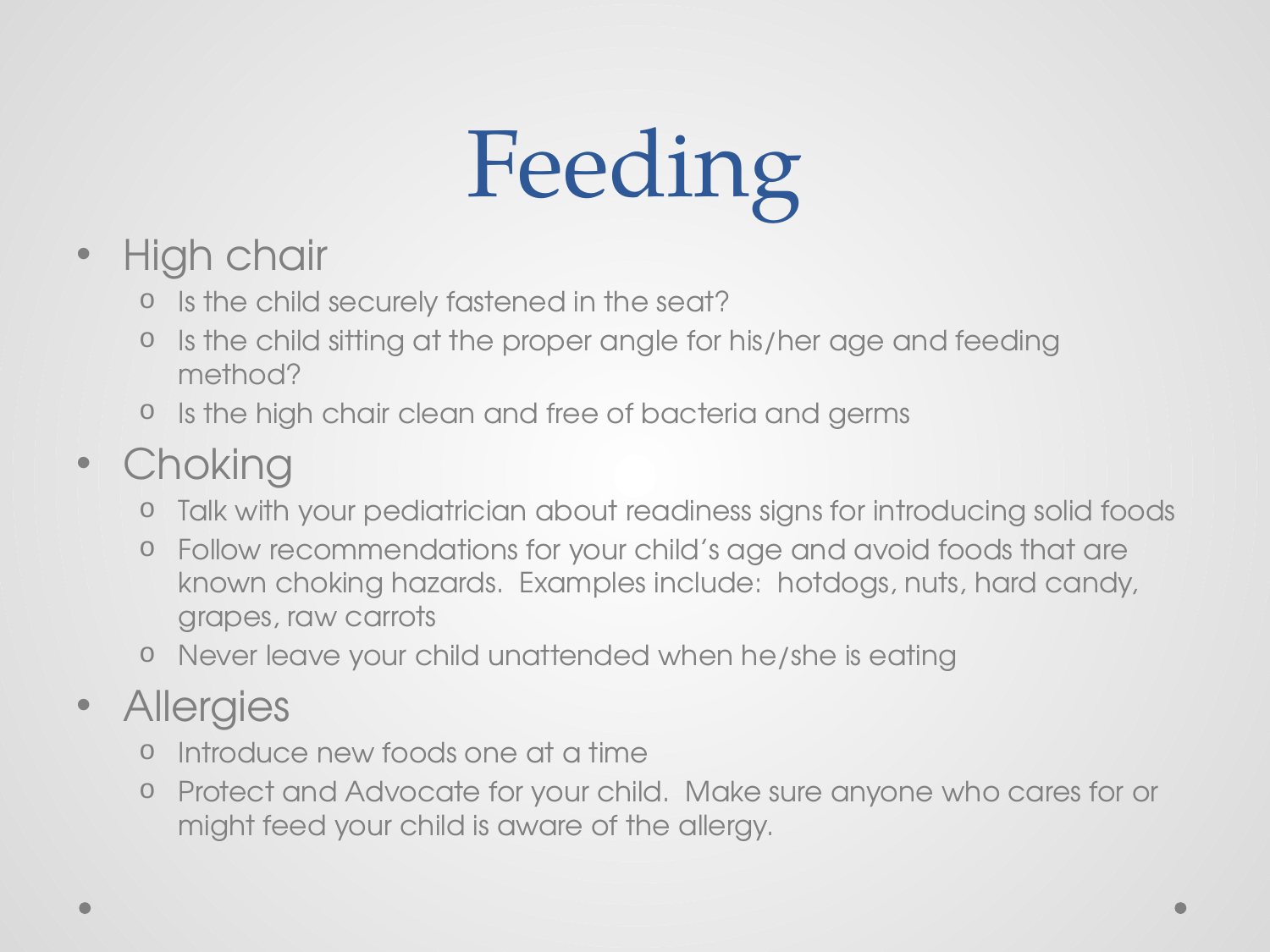

# Feeding
High chair
Is the child securely fastened in the seat?
Is the child sitting at the proper angle for his/her age and feeding method?
Is the high chair clean and free of bacteria and germs
Choking
Talk with your pediatrician about readiness signs for introducing solid foods
Follow recommendations for your child’s age and avoid foods that are known choking hazards.  Examples include:  hotdogs, nuts, hard candy, grapes, raw carrots
Never leave your child unattended when he/she is eating
Allergies
Introduce new foods one at a time
Protect and Advocate for your child.  Make sure anyone who cares for or might feed your child is aware of the allergy.